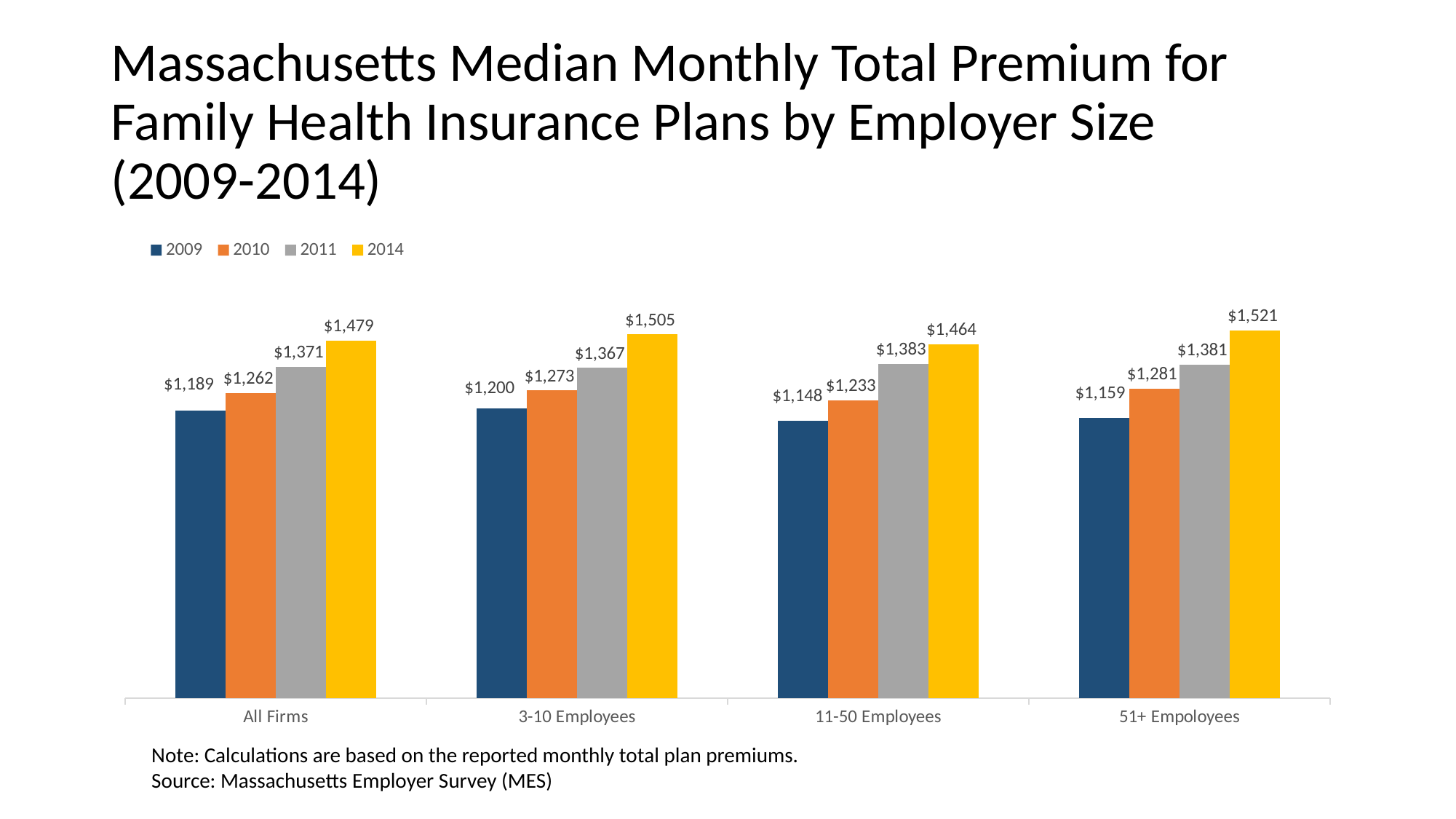

# Massachusetts Median Monthly Total Premium for Family Health Insurance Plans by Employer Size (2009-2014)

### Chart

| Category | 2009 | 2010 | 2011 | 2014 |
|---|---|---|---|---|
| All Firms | 1189.0 | 1262.0 | 1371.0 | 1479.0 |
| 3-10 Employees | 1200.0 | 1273.0 | 1367.0 | 1505.0 |
| 11-50 Employees | 1148.0 | 1233.0 | 1383.0 | 1464.0 |
| 51+ Empoloyees | 1159.0 | 1281.0 | 1381.0 | 1521.0 |
Note: Calculations are based on the reported monthly total plan premiums.
Source: Massachusetts Employer Survey (MES)